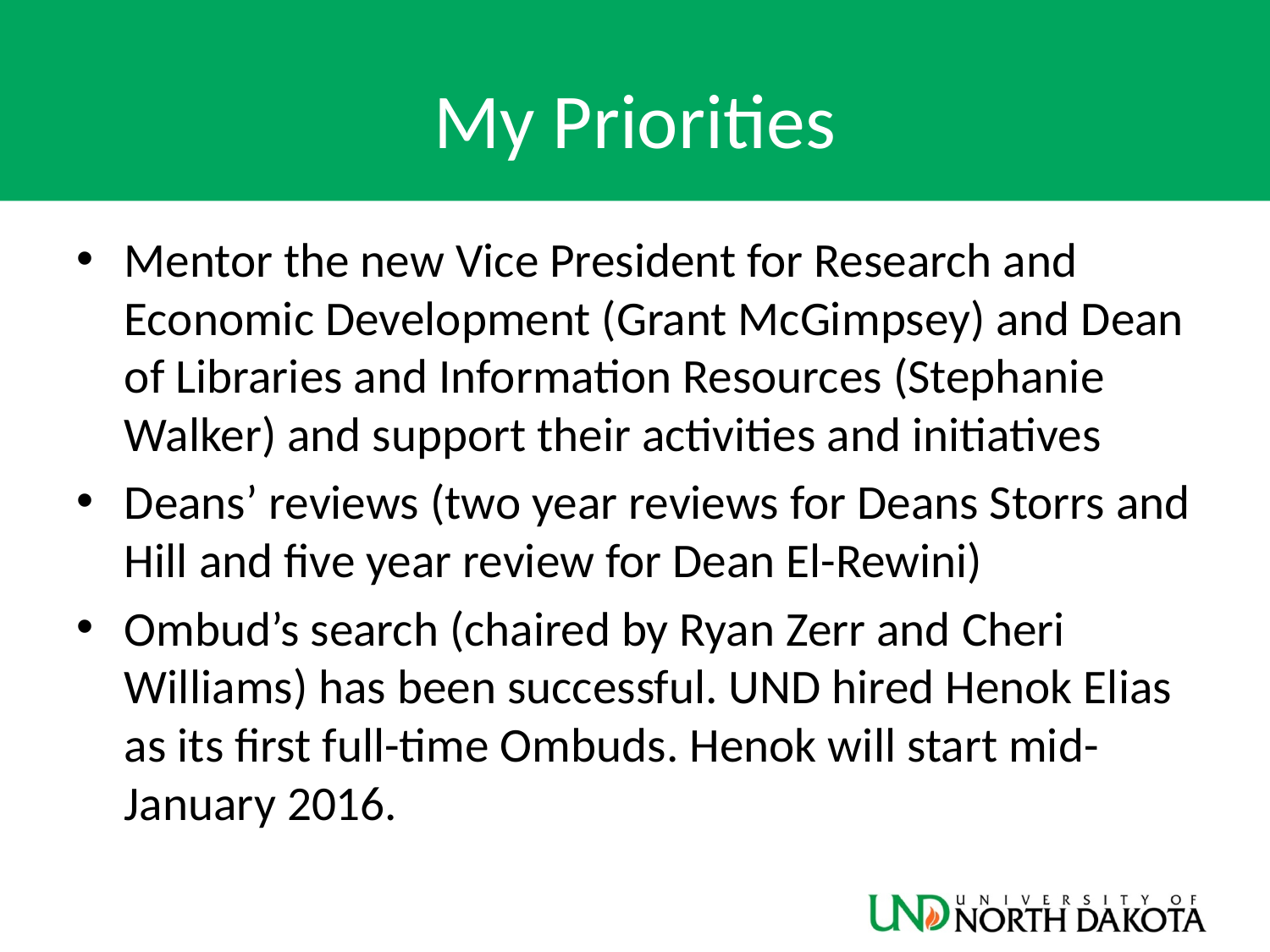

# My Priorities
Mentor the new Vice President for Research and Economic Development (Grant McGimpsey) and Dean of Libraries and Information Resources (Stephanie Walker) and support their activities and initiatives
Deans’ reviews (two year reviews for Deans Storrs and Hill and five year review for Dean El-Rewini)
Ombud’s search (chaired by Ryan Zerr and Cheri Williams) has been successful. UND hired Henok Elias as its first full-time Ombuds. Henok will start mid-January 2016.